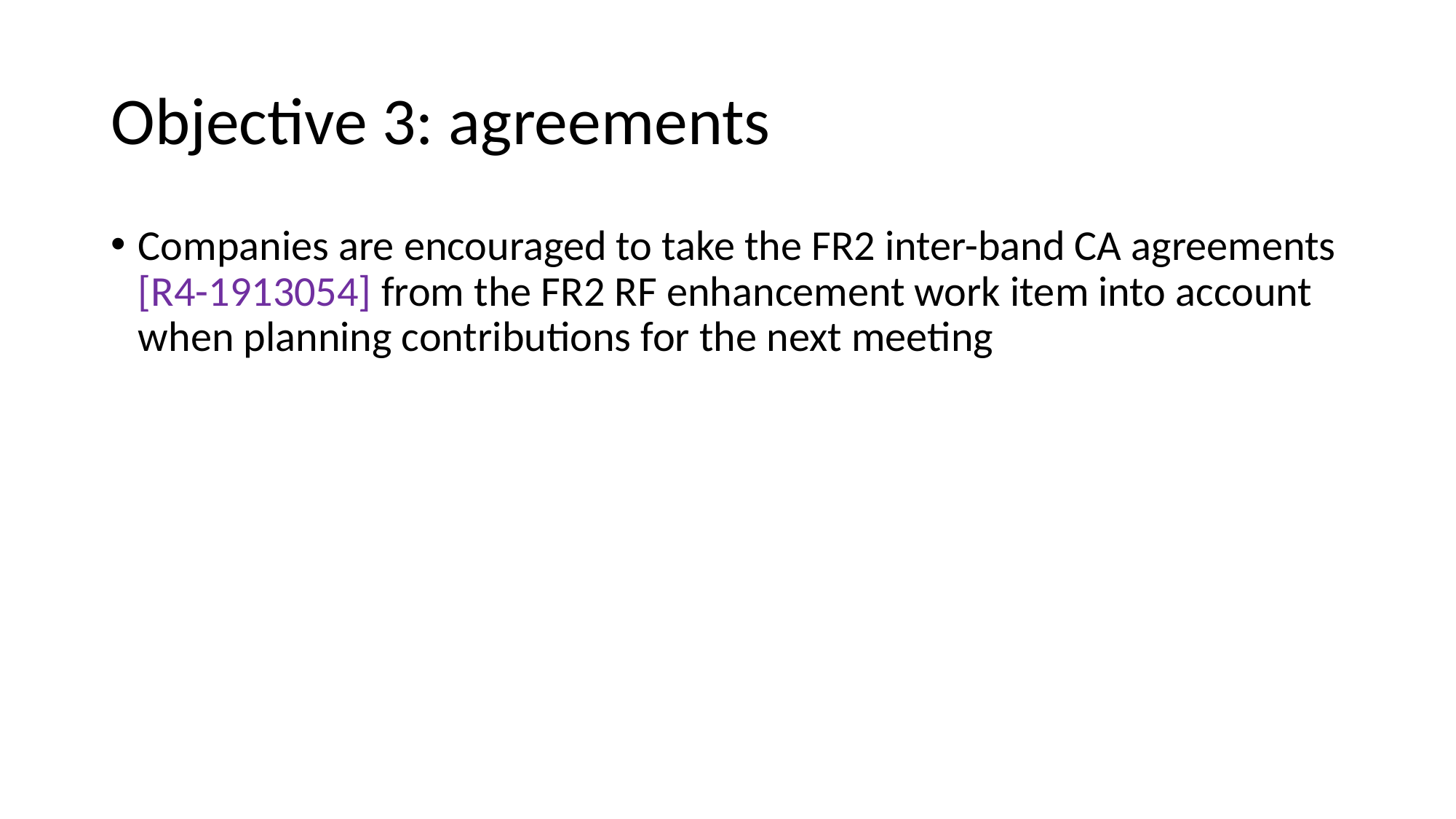

# Objective 3: agreements
Companies are encouraged to take the FR2 inter-band CA agreements [R4-1913054] from the FR2 RF enhancement work item into account when planning contributions for the next meeting